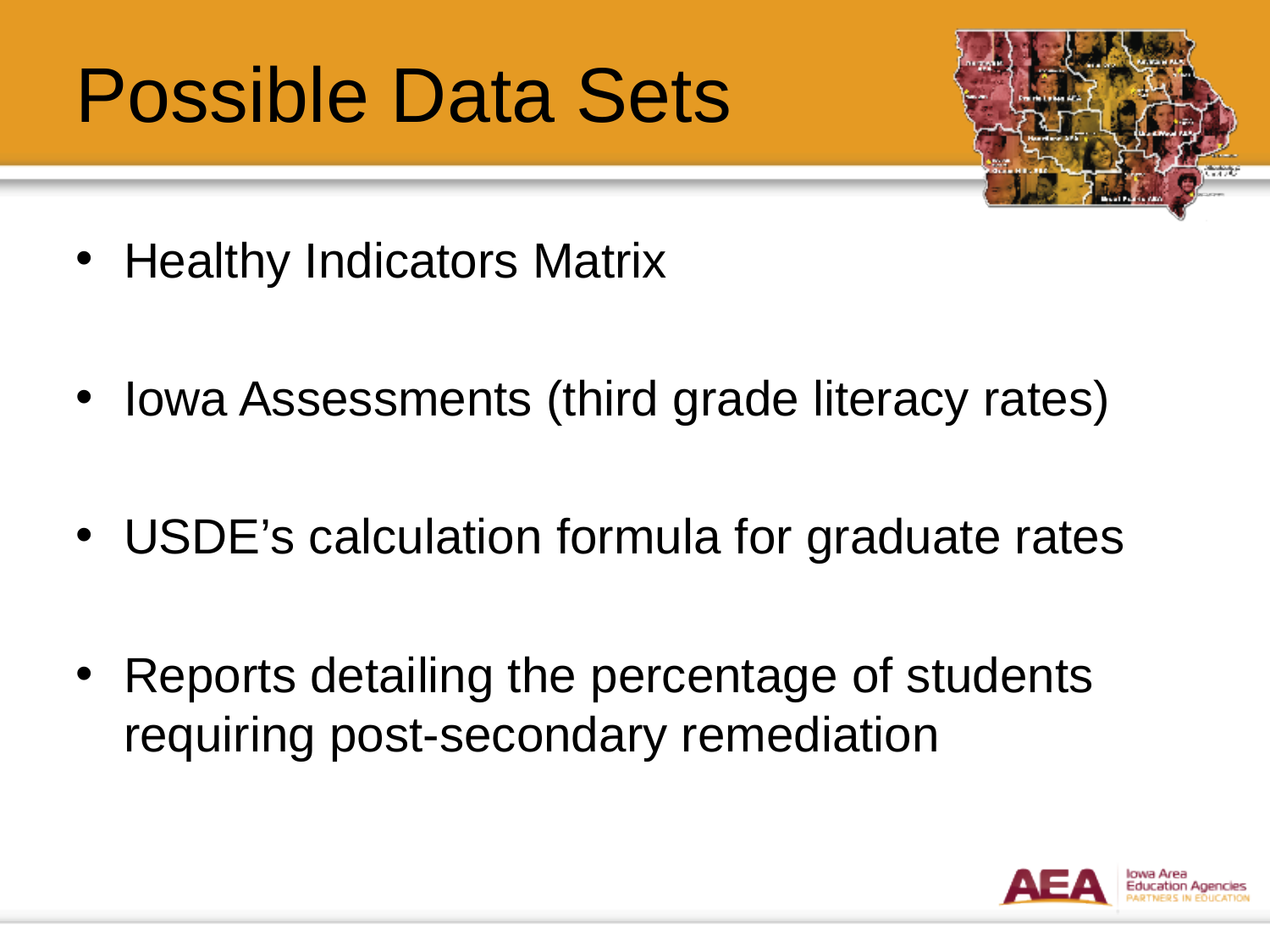

# Possible Data Sets
Healthy Indicators Matrix

Iowa Assessments (third grade literacy rates)

USDE’s calculation formula for graduate rates

Reports detailing the percentage of students requiring post-secondary remediation